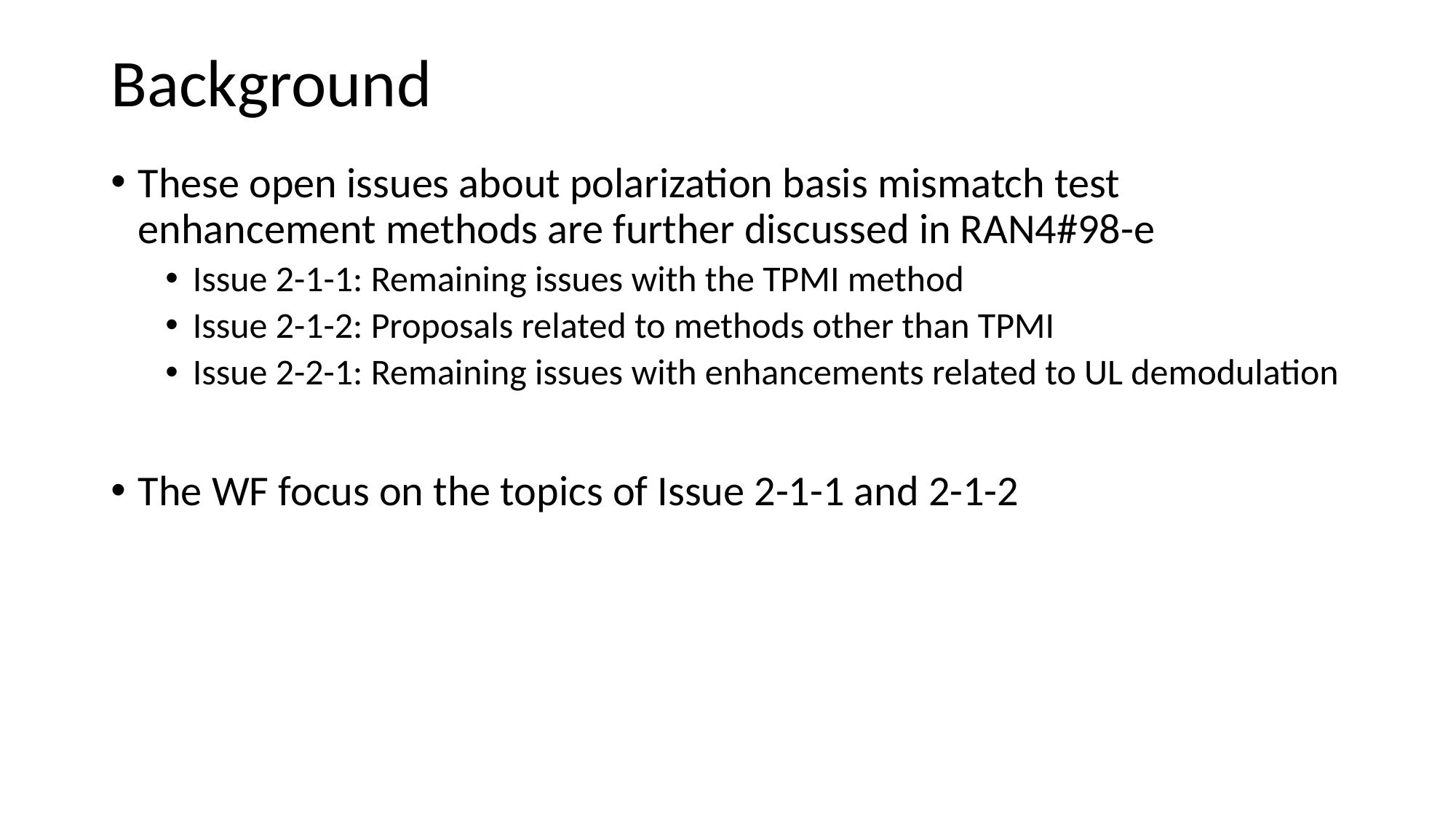

# Background
These open issues about polarization basis mismatch test enhancement methods are further discussed in RAN4#98-e
Issue 2-1-1: Remaining issues with the TPMI method
Issue 2-1-2: Proposals related to methods other than TPMI
Issue 2-2-1: Remaining issues with enhancements related to UL demodulation

The WF focus on the topics of Issue 2-1-1 and 2-1-2